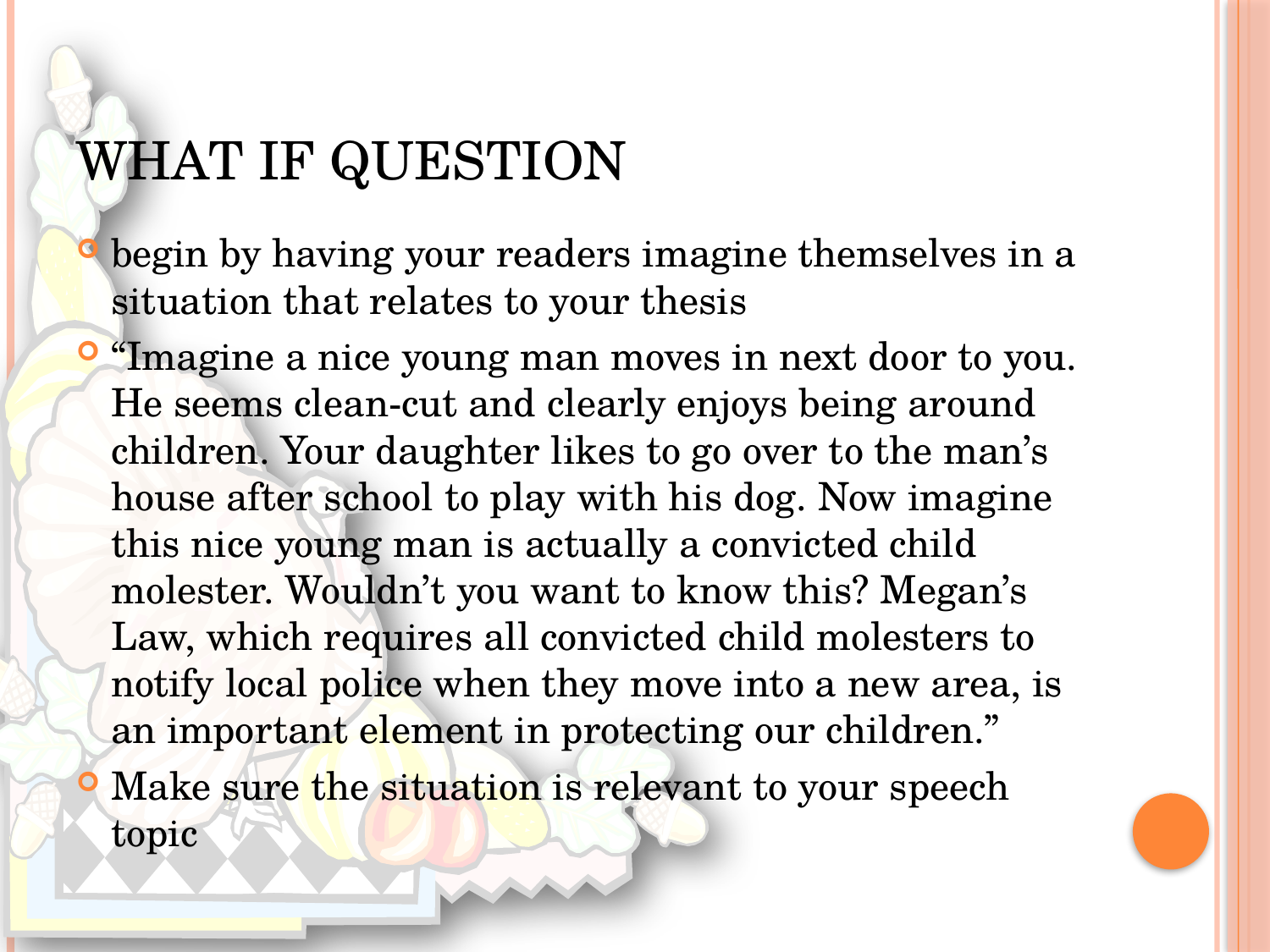

# What If Question
begin by having your readers imagine themselves in a situation that relates to your thesis
“Imagine a nice young man moves in next door to you. He seems clean-cut and clearly enjoys being around children. Your daughter likes to go over to the man’s house after school to play with his dog. Now imagine this nice young man is actually a convicted child molester. Wouldn’t you want to know this? Megan’s Law, which requires all convicted child molesters to notify local police when they move into a new area, is an important element in protecting our children.”
Make sure the situation is relevant to your speech topic